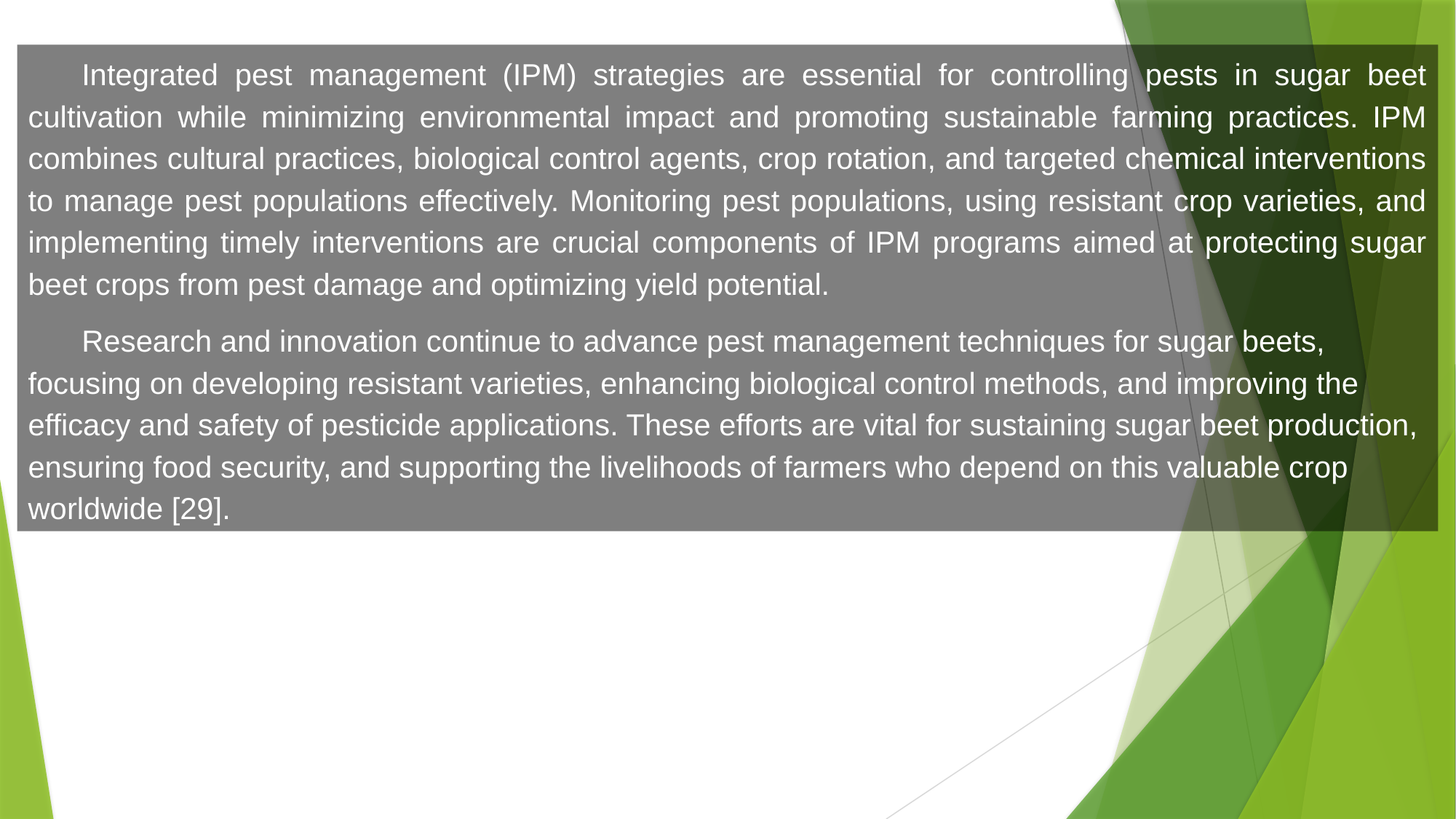

Integrated pest management (IPM) strategies are essential for controlling pests in sugar beet cultivation while minimizing environmental impact and promoting sustainable farming practices. IPM combines cultural practices, biological control agents, crop rotation, and targeted chemical interventions to manage pest populations effectively. Monitoring pest populations, using resistant crop varieties, and implementing timely interventions are crucial components of IPM programs aimed at protecting sugar beet crops from pest damage and optimizing yield potential.
Research and innovation continue to advance pest management techniques for sugar beets, focusing on developing resistant varieties, enhancing biological control methods, and improving the efficacy and safety of pesticide applications. These efforts are vital for sustaining sugar beet production, ensuring food security, and supporting the livelihoods of farmers who depend on this valuable crop worldwide [29].